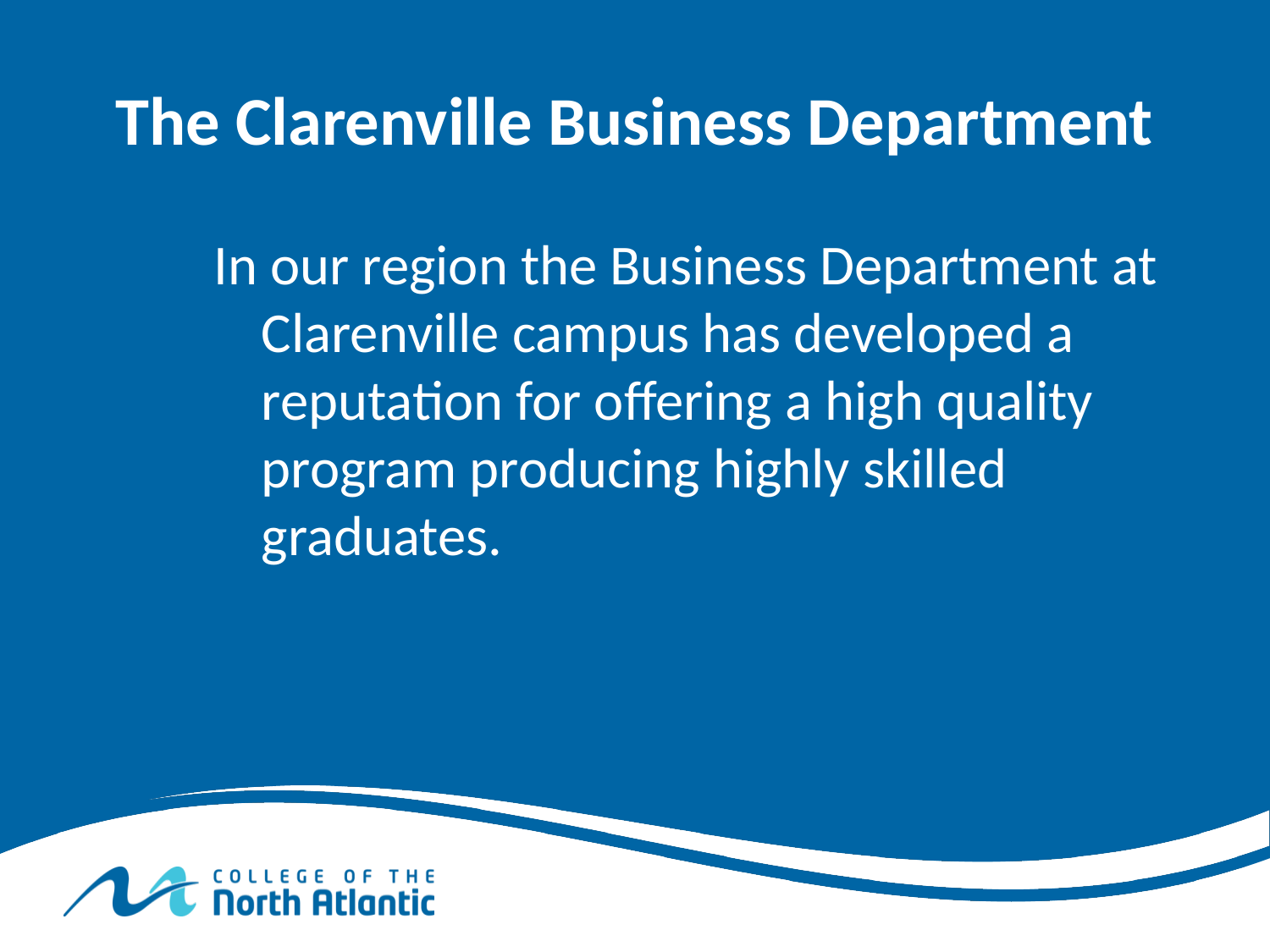

# The Clarenville Business Department
In our region the Business Department at Clarenville campus has developed a reputation for offering a high quality program producing highly skilled graduates.